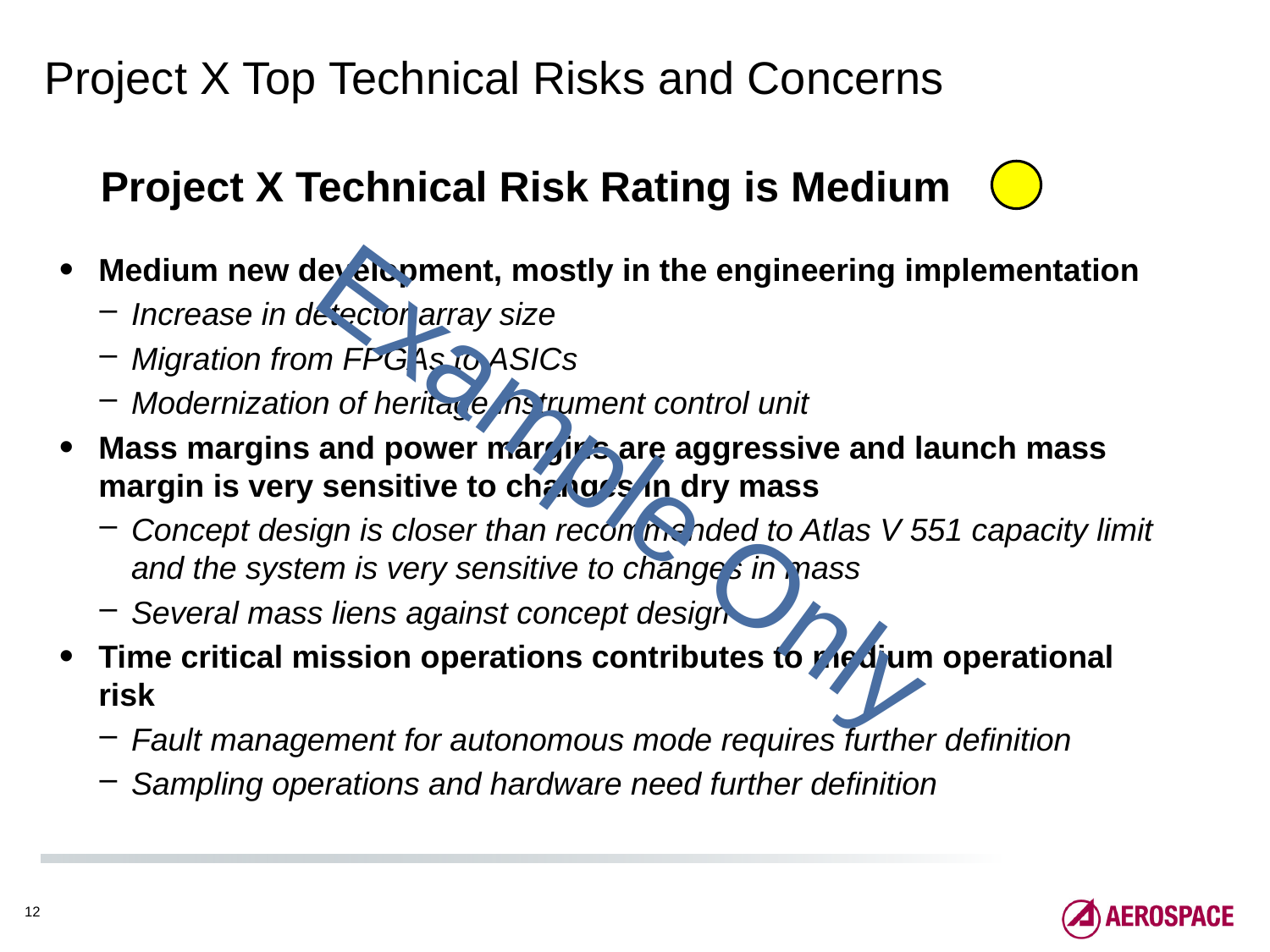

# Project X Top Technical Risks and Concerns
Project X Technical Risk Rating is Medium

Medium new development, mostly in the engineering implementation
Increase in detector array size
Migration from FPGAs to ASICs
Modernization of heritage instrument control unit
Mass margins and power margins are aggressive and launch mass margin is very sensitive to changes in dry mass
Concept design is closer than recommended to Atlas V 551 capacity limit and the system is very sensitive to changes in mass
Several mass liens against concept design
Time critical mission operations contributes to medium operational risk
Fault management for autonomous mode requires further definition
Sampling operations and hardware need further definition

Example Only